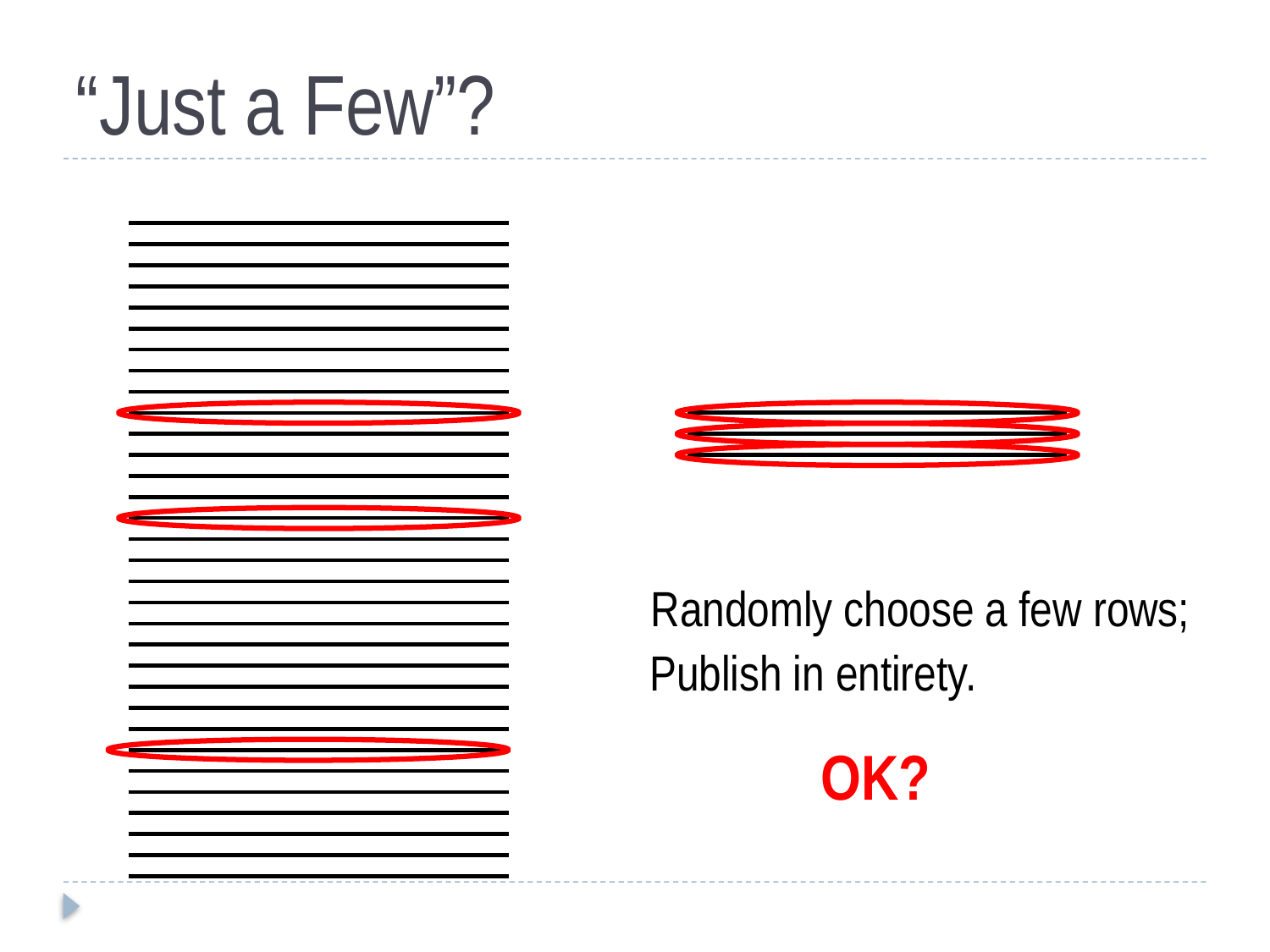

# “Just a Few”?

Randomly choose a few rows;
Publish in entirety.
OK?